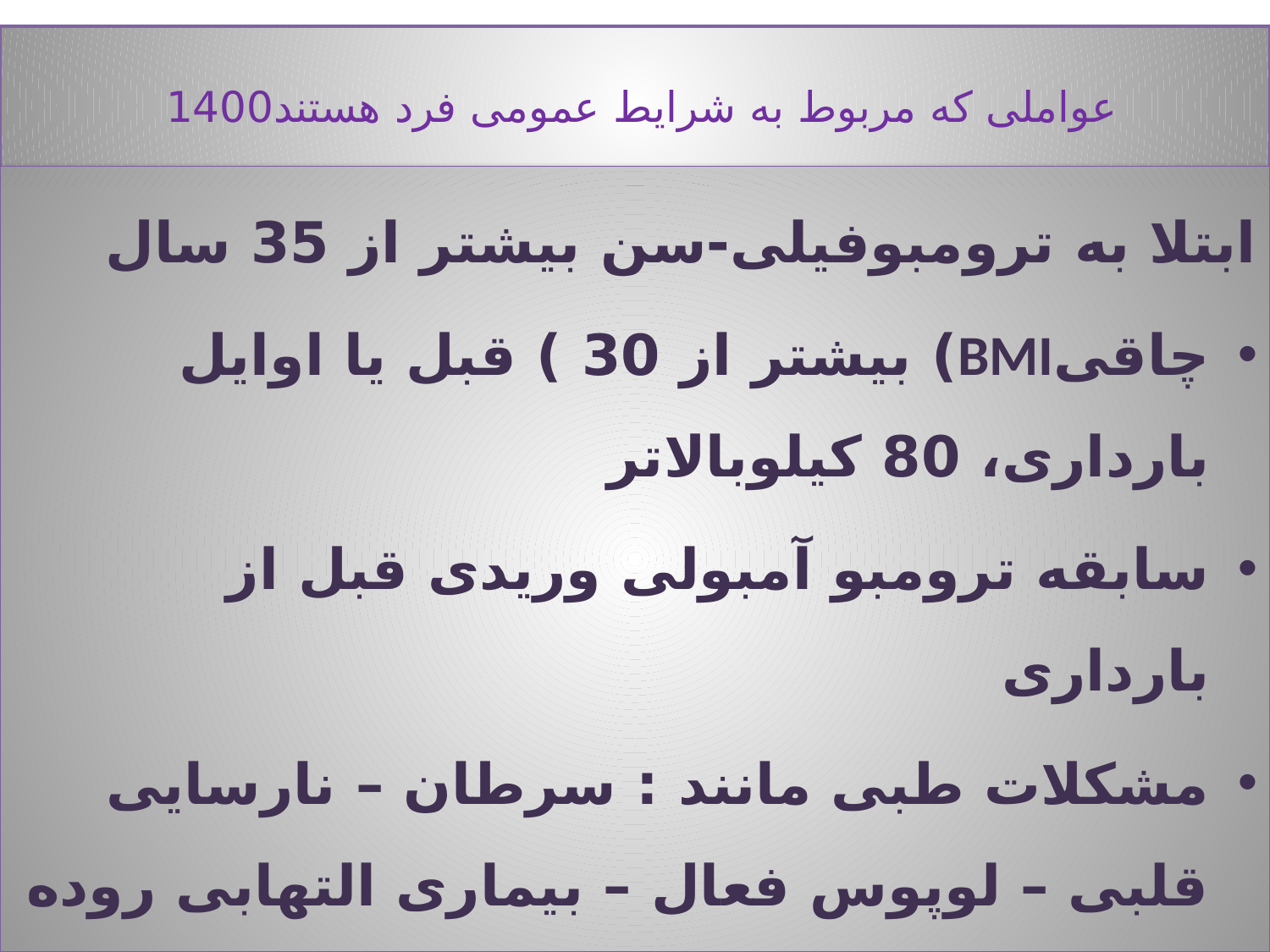

# عواملی که مربوط به شرایط عمومی فرد هستند1400
ابتلا به ترومبوفیلی-سن بیشتر از 35 سال
چاقیBMI) بیشتر از 30 ) قبل یا اوایل بارداری، 80 کیلوبالاتر
سابقه ترومبو آمبولی وریدی قبل از بارداری
مشکلات طبی مانند : سرطان – نارسایی قلبی – لوپوس فعال – بیماری التهابی روده – سندرم نفروتیک ( پروتئینوری بیشتر از 3 گرم در روز ) - دیابت ملیتوس نوع یک همراه با نفروپاتی، بیماری سیکل سل، اعتیاد تزریقی وریدی کنونی